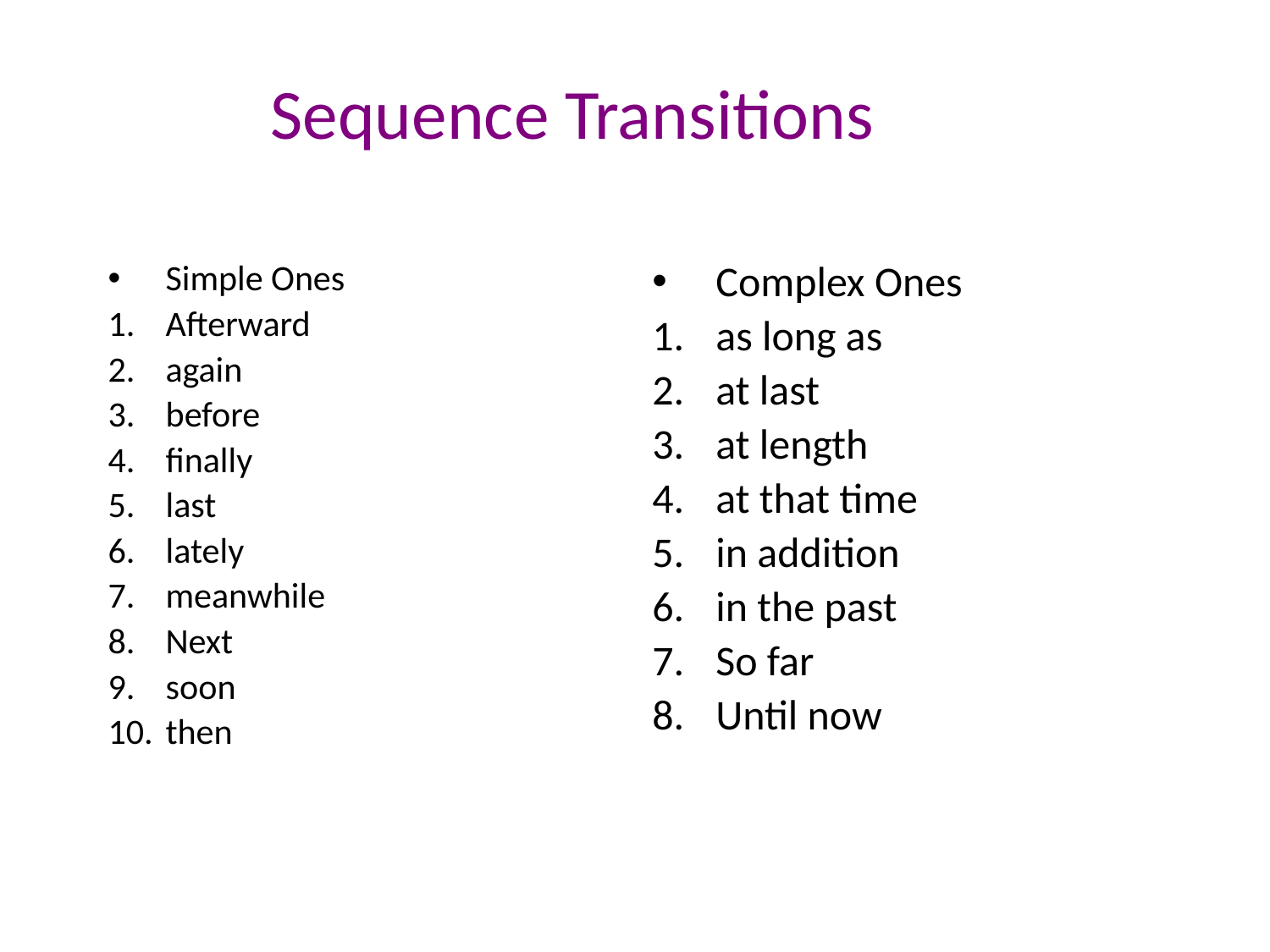

# Sequence Transitions
Simple Ones
Afterward
again
before
finally
last
lately
meanwhile
Next
soon
then
Complex Ones
as long as
at last
at length
at that time
in addition
in the past
So far
Until now